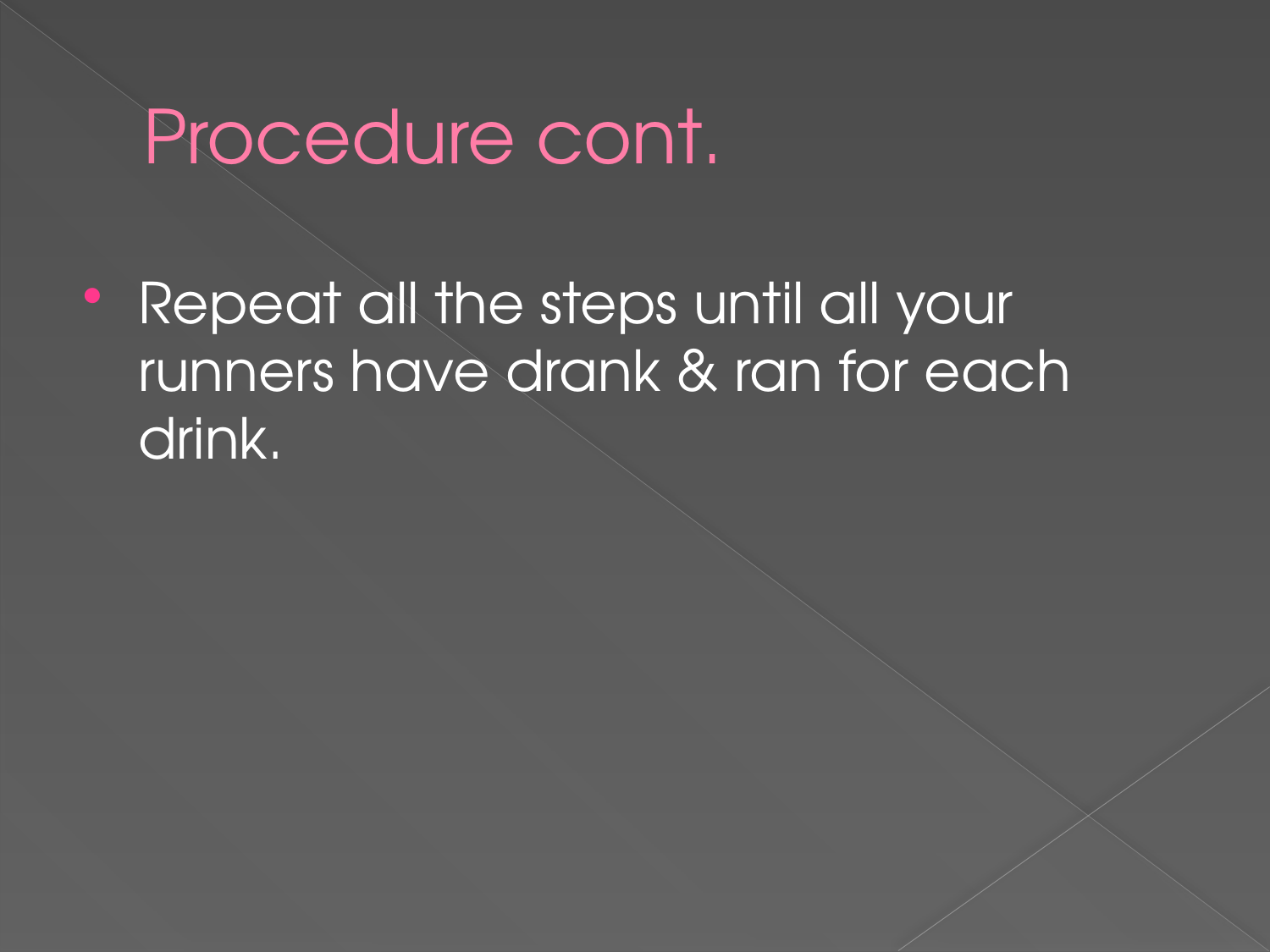

# Procedure cont.
Repeat all the steps until all your runners have drank & ran for each drink.